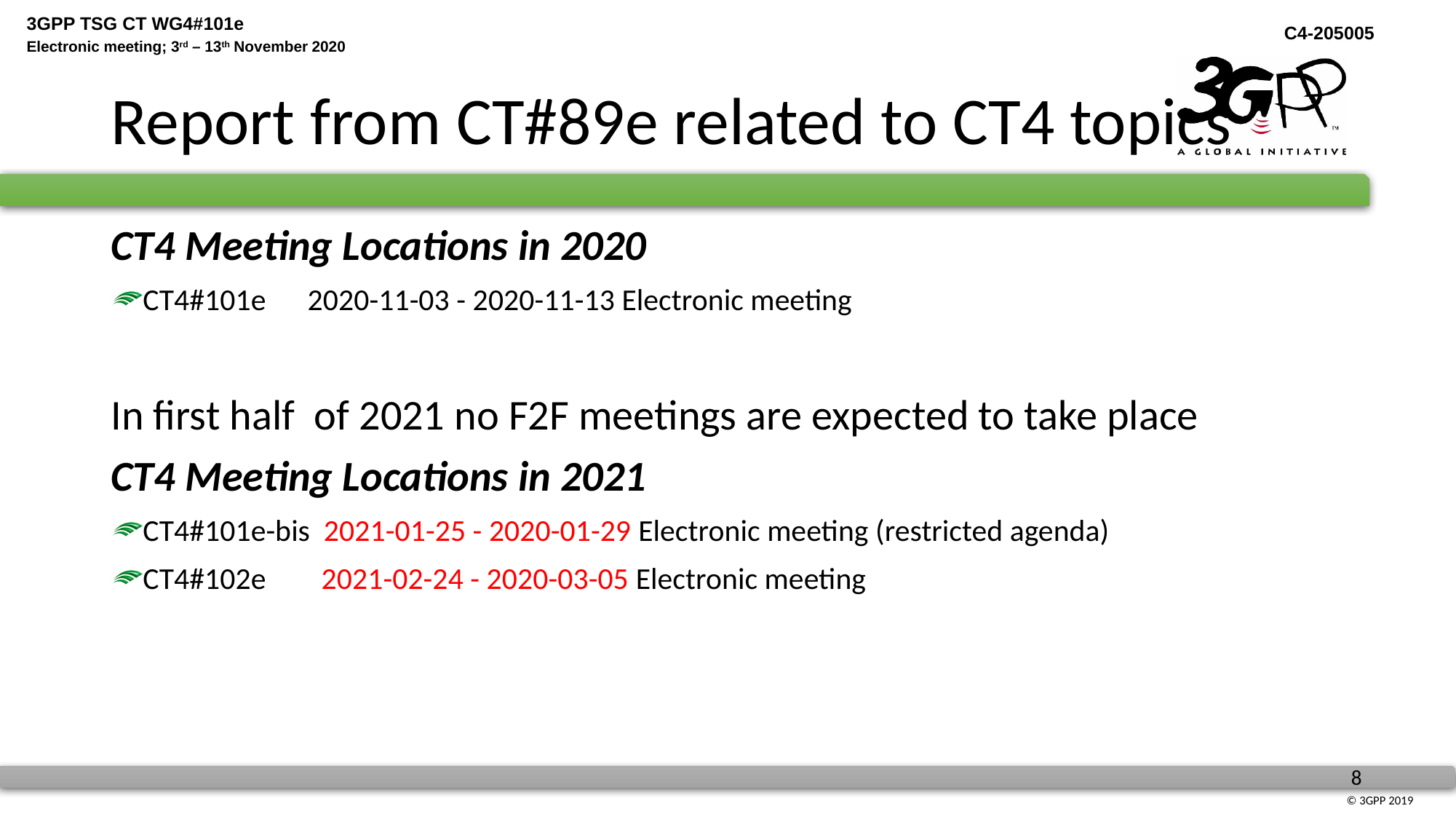

# Report from CT#89e related to CT4 topics
CT4 Meeting Locations in 2020
CT4#101e      2020-11-03 - 2020-11-13 Electronic meeting

In first half  of 2021 no F2F meetings are expected to take place
CT4 Meeting Locations in 2021
CT4#101e-bis  2021-01-25 - 2020-01-29 Electronic meeting (restricted agenda)
CT4#102e        2021-02-24 - 2020-03-05 Electronic meeting